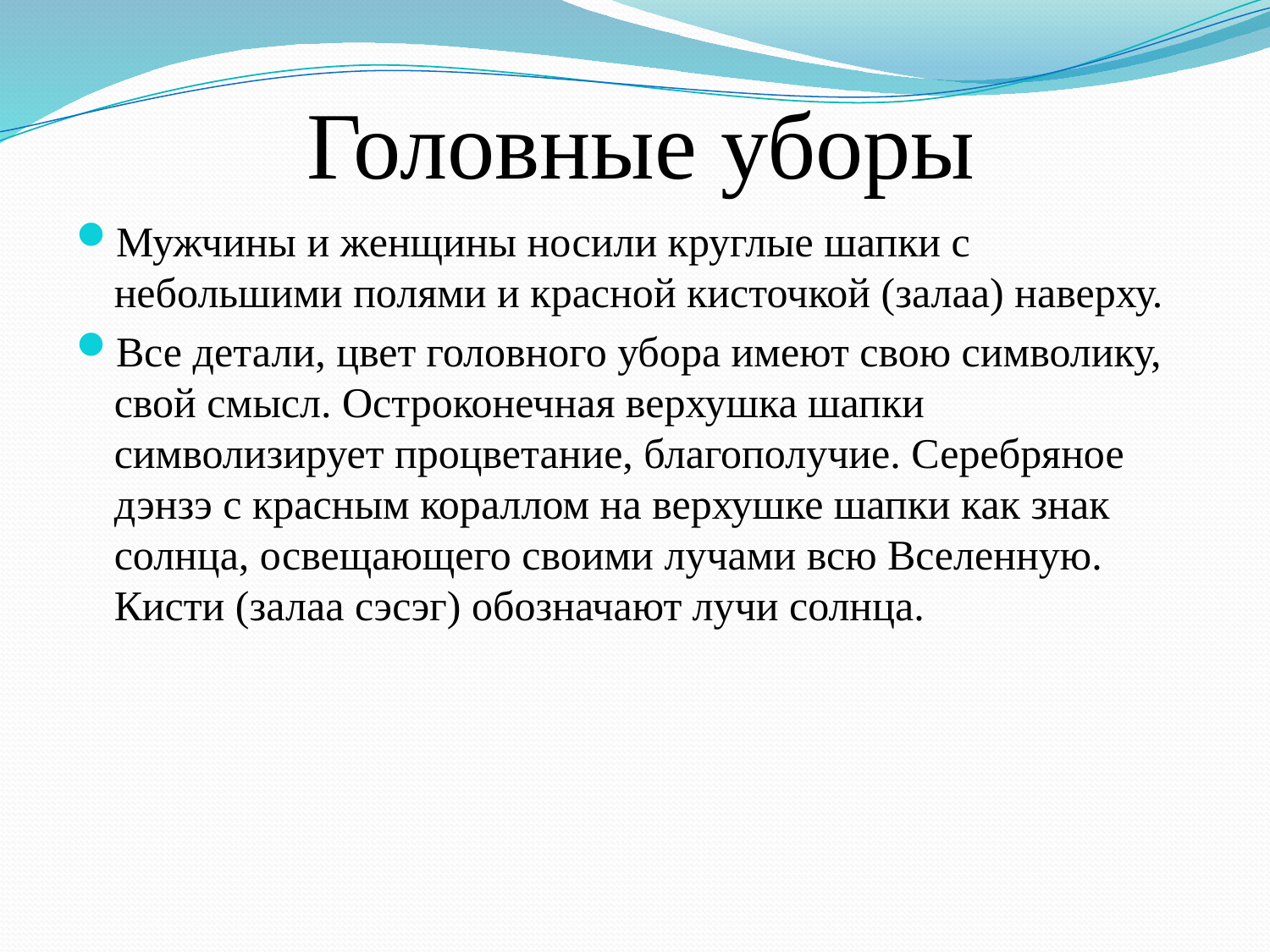

# Головные уборы
Мужчины и женщины носили круглые шапки с небольшими полями и красной кисточкой (залаа) наверху.
Все детали, цвет головного убора имеют свою символику, свой смысл. Остроконечная верхушка шапки символизирует процветание, благополучие. Серебряное дэнзэ с красным кораллом на верхушке шапки как знак солнца, освещающего своими лучами всю Вселенную. Кисти (залаа сэсэг) обозначают лучи солнца.